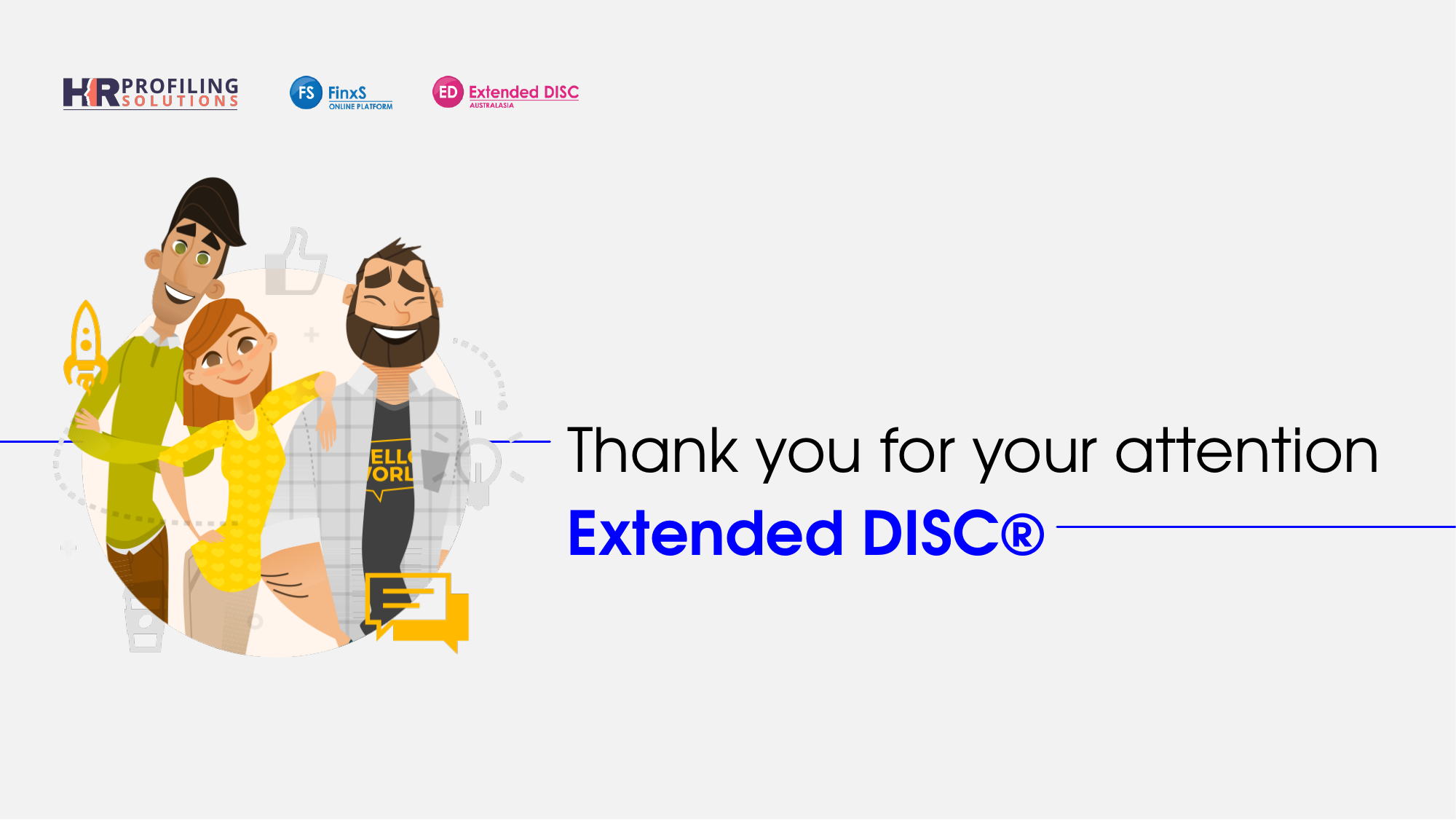

Thank you for your attention
Extended DISC®